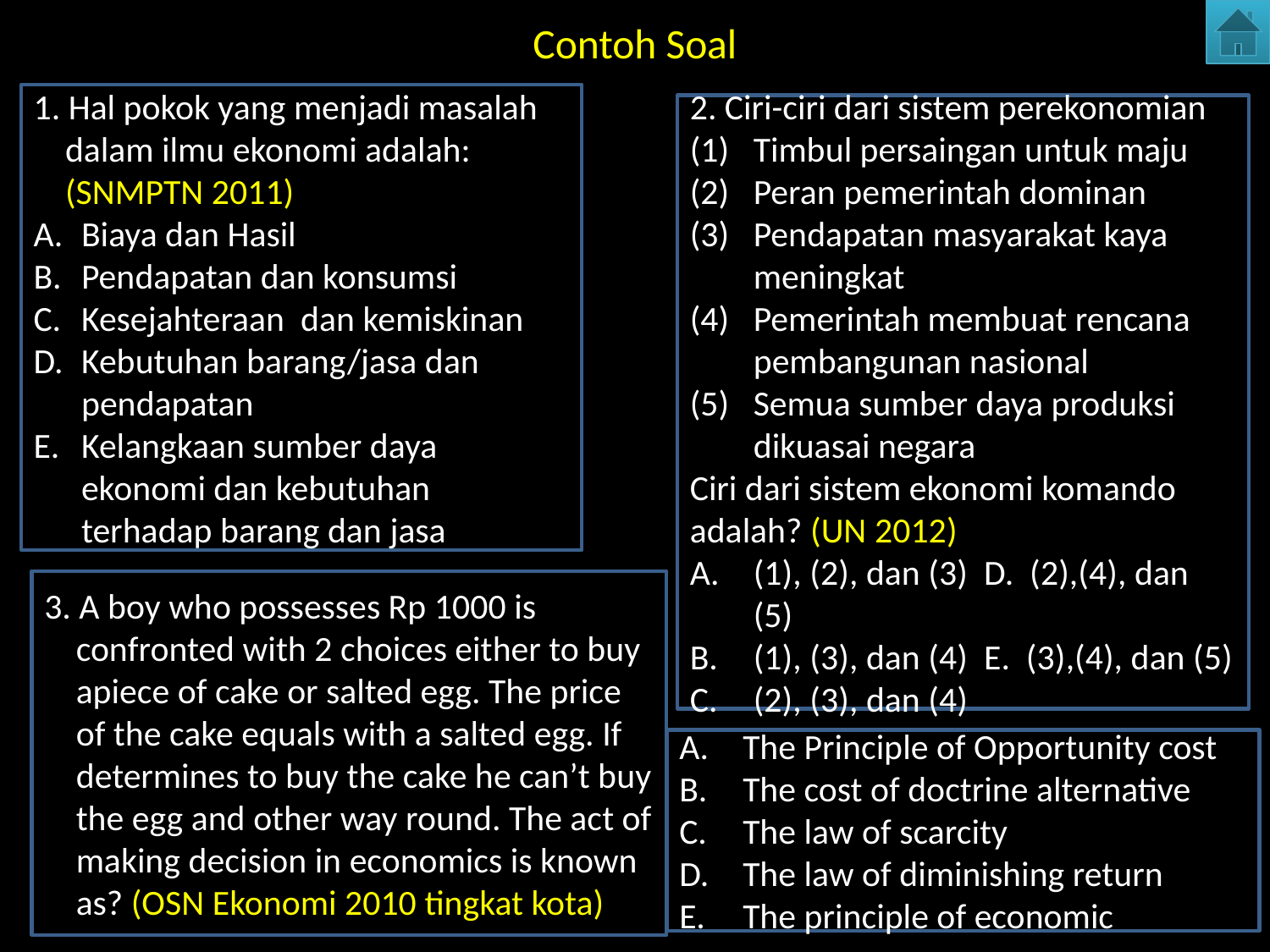

# Contoh Soal
1. Hal pokok yang menjadi masalah dalam ilmu ekonomi adalah: (SNMPTN 2011)
Biaya dan Hasil
Pendapatan dan konsumsi
Kesejahteraan  dan kemiskinan
Kebutuhan barang/jasa dan pendapatan
Kelangkaan sumber daya ekonomi dan kebutuhan terhadap barang dan jasa
2. Ciri-ciri dari sistem perekonomian
Timbul persaingan untuk maju
Peran pemerintah dominan
Pendapatan masyarakat kaya meningkat
Pemerintah membuat rencana pembangunan nasional
Semua sumber daya produksi dikuasai negara
Ciri dari sistem ekonomi komando
adalah? (UN 2012)
(1), (2), dan (3)  D.  (2),(4), dan (5)
(1), (3), dan (4)  E.  (3),(4), dan (5)
(2), (3), dan (4)
3. A boy who possesses Rp 1000 is confronted with 2 choices either to buy apiece of cake or salted egg. The price of the cake equals with a salted egg. If determines to buy the cake he can’t buy the egg and other way round. The act of making decision in economics is known as? (OSN Ekonomi 2010 tingkat kota)
The Principle of Opportunity cost
The cost of doctrine alternative
The law of scarcity
The law of diminishing return
The principle of economic